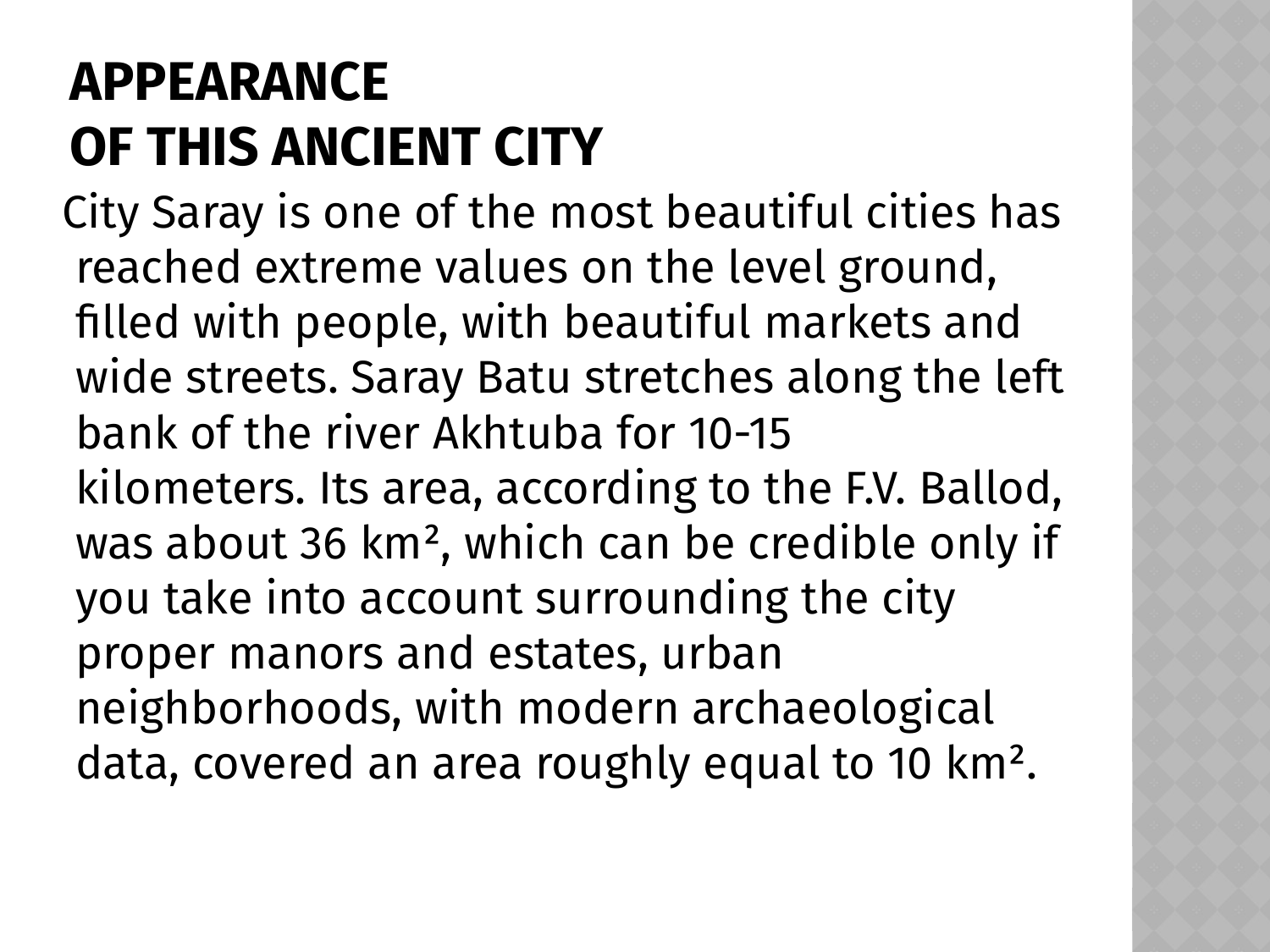

# Appearance of this Ancient city
  City Saray is one of the most beautiful cities has reached extreme values ​​on the level ground, filled with people, with beautiful markets and wide streets. Saray Batu stretches along the left bank of the river Akhtuba for 10-15 kilometers. Its area, according to the F.V. Ballod, was about 36 km², which can be credible only if you take into account surrounding the city proper manors and estates, urban neighborhoods, with modern archaeological data, covered an area roughly equal to 10 km².